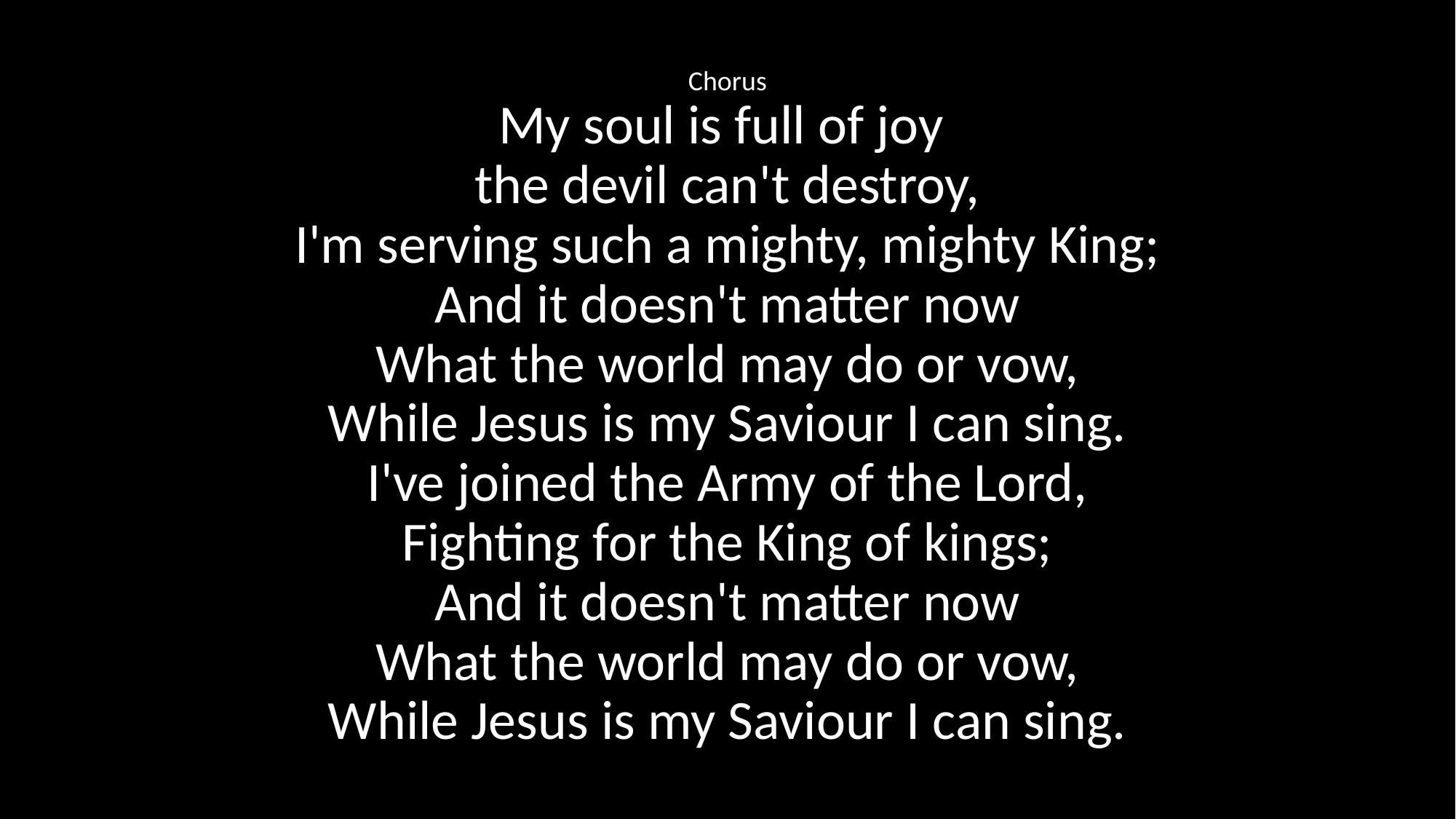

Chorus
My soul is full of joy
the devil can't destroy,
I'm serving such a mighty, mighty King;
And it doesn't matter now
What the world may do or vow,
While Jesus is my Saviour I can sing.
I've joined the Army of the Lord,
Fighting for the King of kings;
And it doesn't matter now
What the world may do or vow,
While Jesus is my Saviour I can sing.